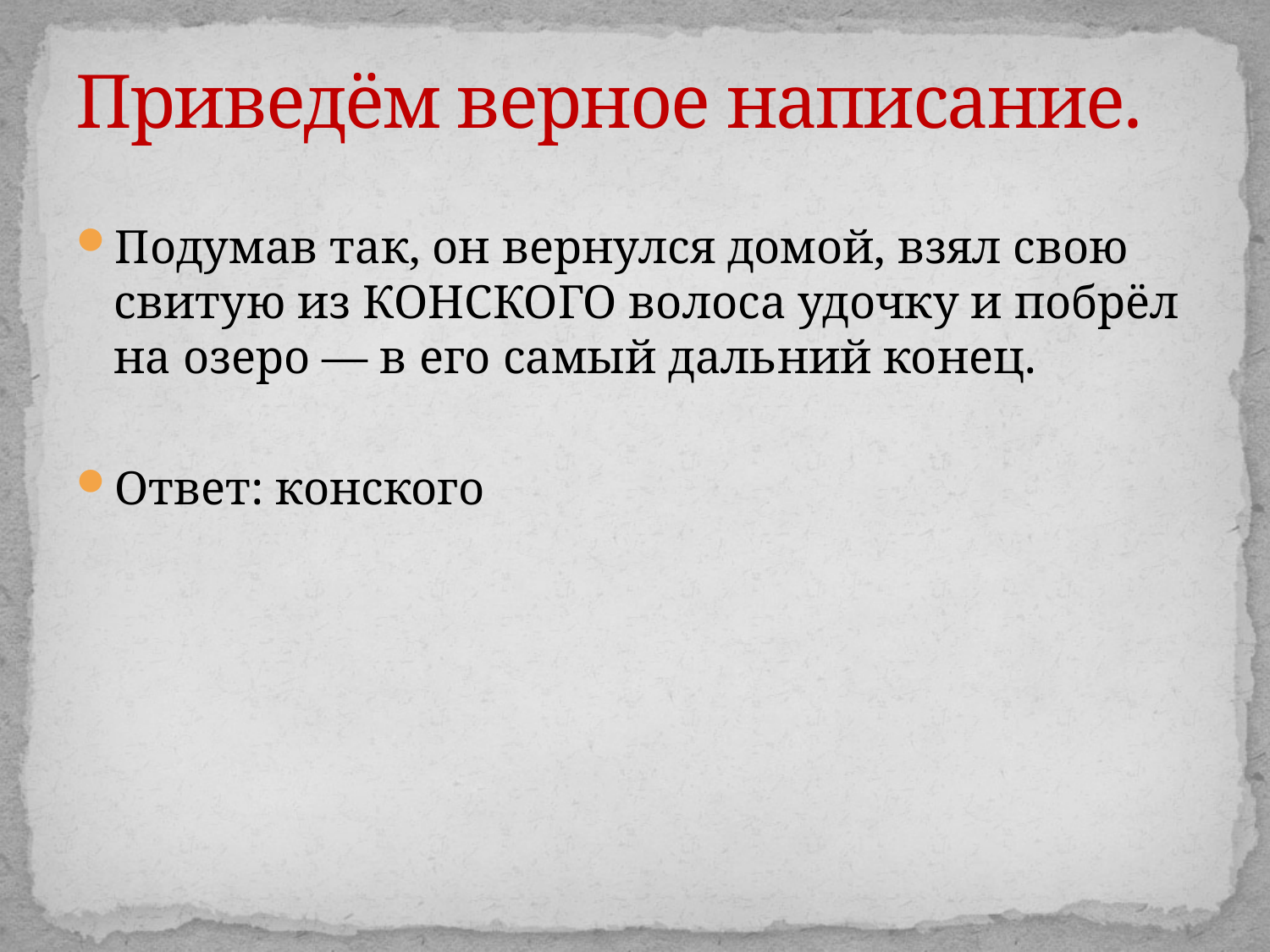

# Приведём верное написание.
Подумав так, он вернулся домой, взял свою свитую из КОНСКОГО волоса удочку и побрёл на озеро — в его самый дальний конец.

Ответ: конского